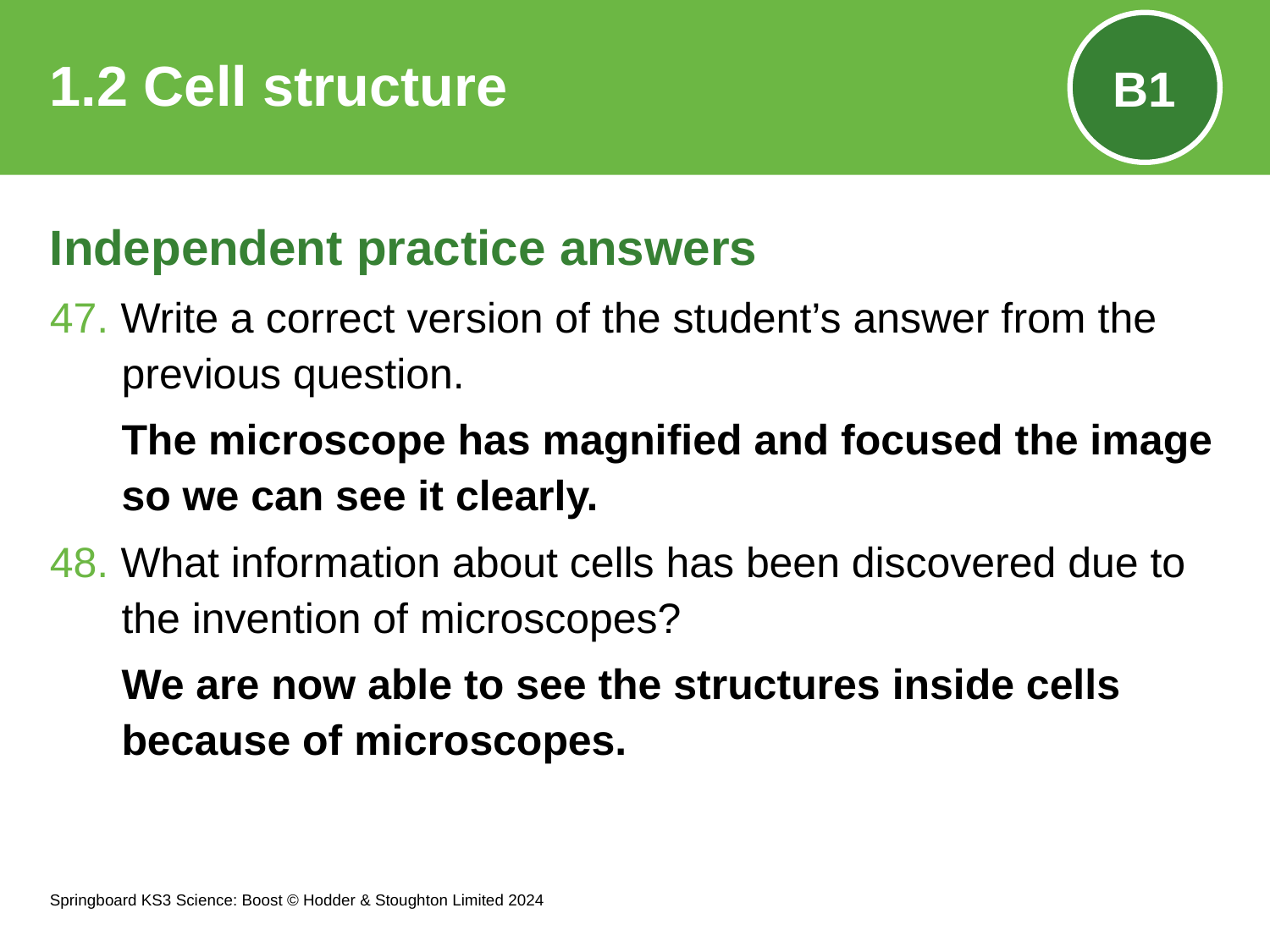

# 1.2 Cell structure
B1
Independent practice answers
47. Write a correct version of the student’s answer from the previous question.
The microscope has magnified and focused the image so we can see it clearly.
48. What information about cells has been discovered due to the invention of microscopes?
We are now able to see the structures inside cells because of microscopes.
Springboard KS3 Science: Boost © Hodder & Stoughton Limited 2024